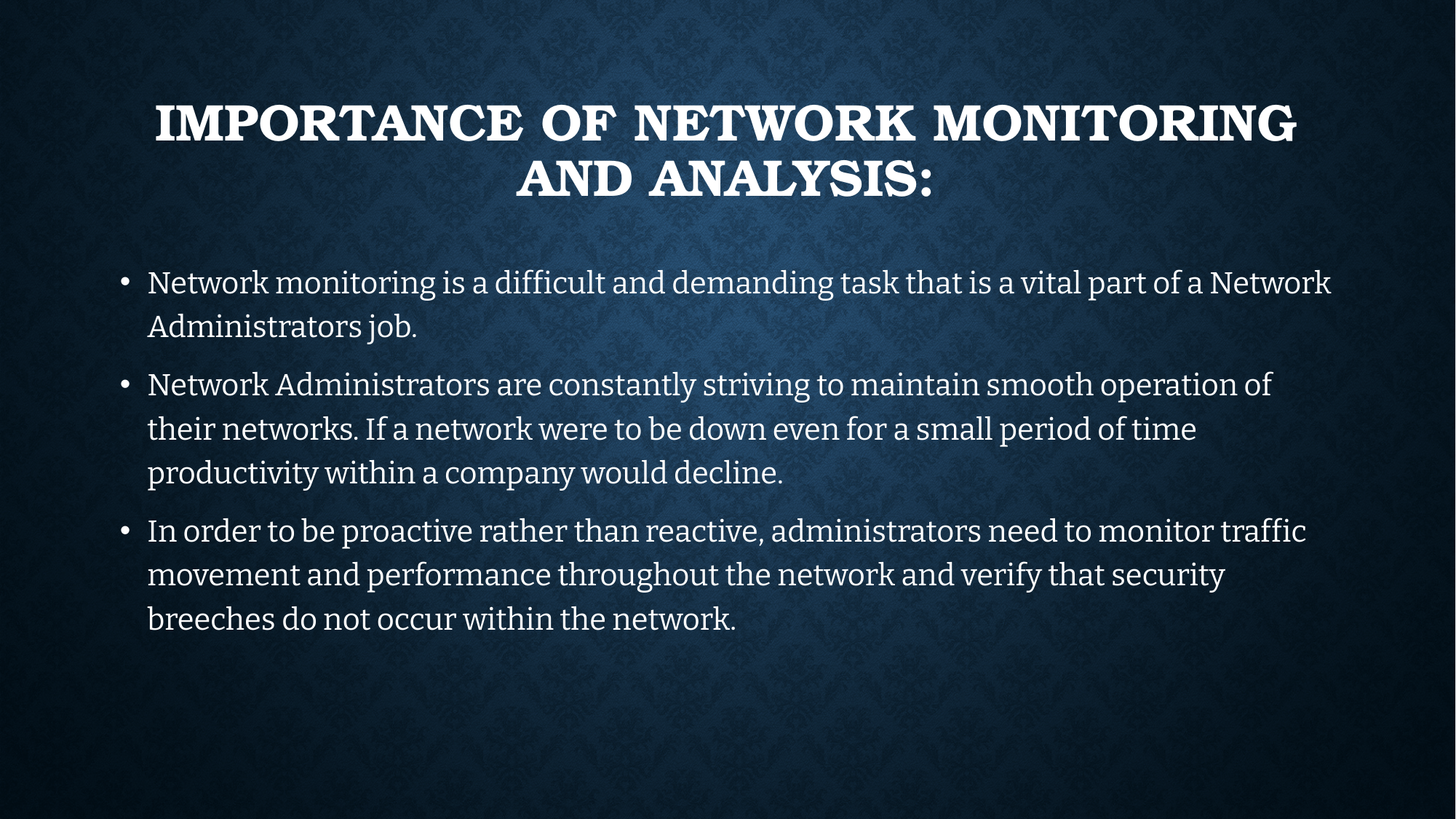

# Importance of Network Monitoring and Analysis:
Network monitoring is a difficult and demanding task that is a vital part of a Network Administrators job.
Network Administrators are constantly striving to maintain smooth operation of their networks. If a network were to be down even for a small period of time productivity within a company would decline.
In order to be proactive rather than reactive, administrators need to monitor traffic movement and performance throughout the network and verify that security breeches do not occur within the network.